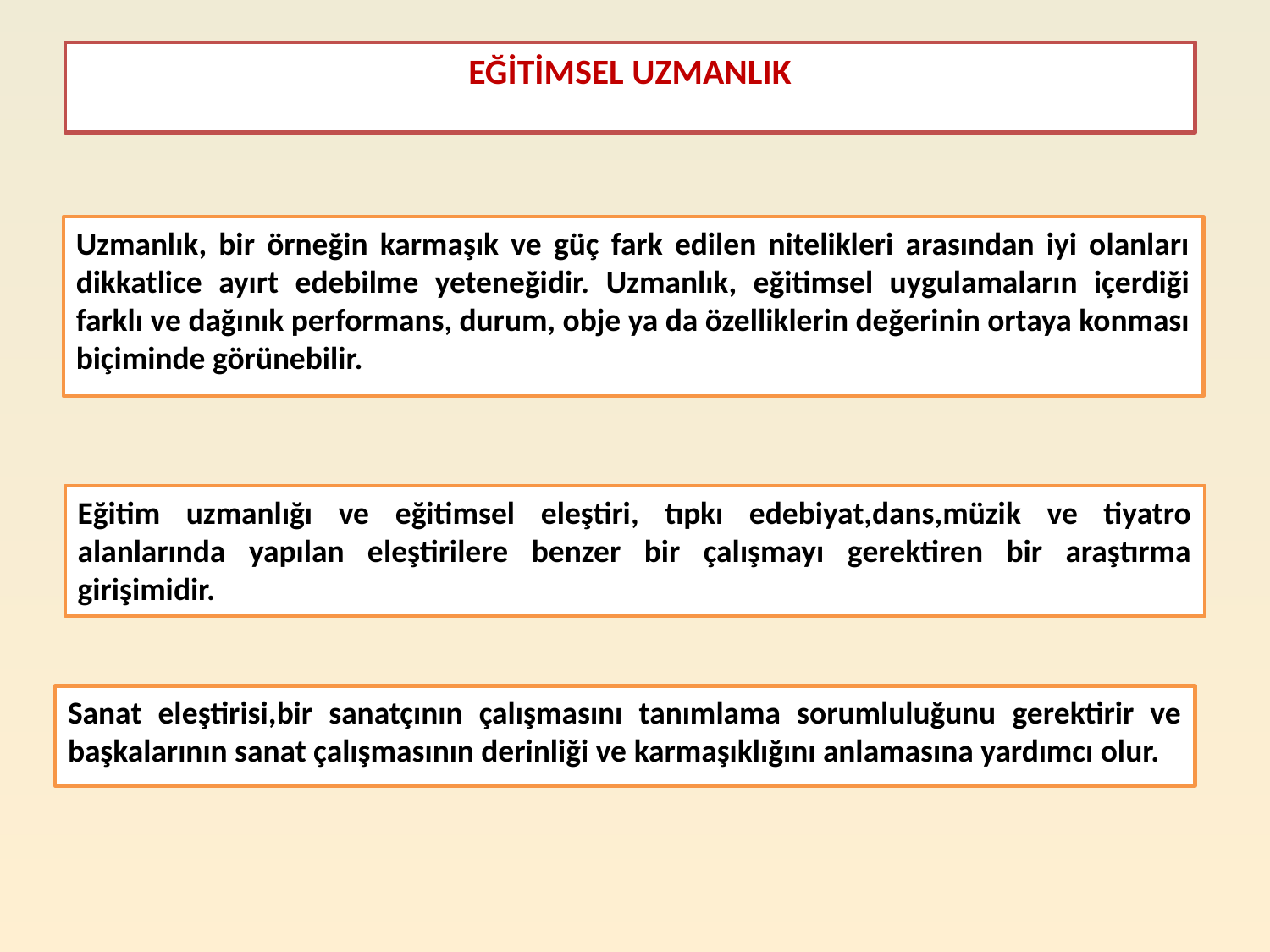

EĞİTİMSEL UZMANLIK

Uzmanlık, bir örneğin karmaşık ve güç fark edilen nitelikleri arasından iyi olanları dikkatlice ayırt edebilme yeteneğidir. Uzmanlık, eğitimsel uygulamaların içerdiği farklı ve dağınık performans, durum, obje ya da özelliklerin değerinin ortaya konması biçiminde görünebilir.

Eğitim uzmanlığı ve eğitimsel eleştiri, tıpkı edebiyat,dans,müzik ve tiyatro alanlarında yapılan eleştirilere benzer bir çalışmayı gerektiren bir araştırma girişimidir.

Sanat eleştirisi,bir sanatçının çalışmasını tanımlama sorumluluğunu gerektirir ve başkalarının sanat çalışmasının derinliği ve karmaşıklığını anlamasına yardımcı olur.